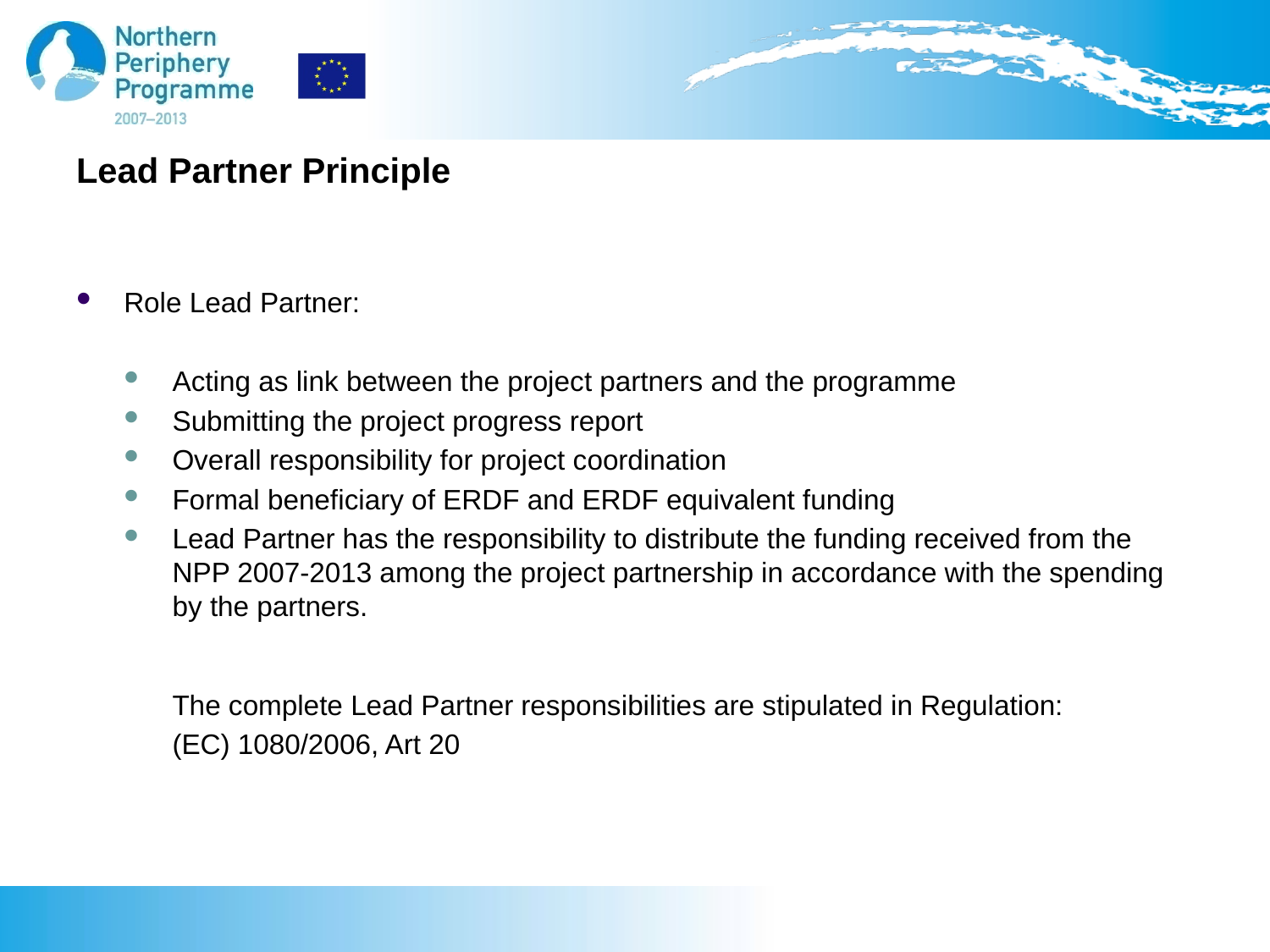

# Lead Partner Principle

Role Lead Partner:

Acting as link between the project partners and the programme
Submitting the project progress report
Overall responsibility for project coordination
Formal beneficiary of ERDF and ERDF equivalent funding
Lead Partner has the responsibility to distribute the funding received from the NPP 2007-2013 among the project partnership in accordance with the spending by the partners.

	The complete Lead Partner responsibilities are stipulated in Regulation:
 	(EC) 1080/2006, Art 20